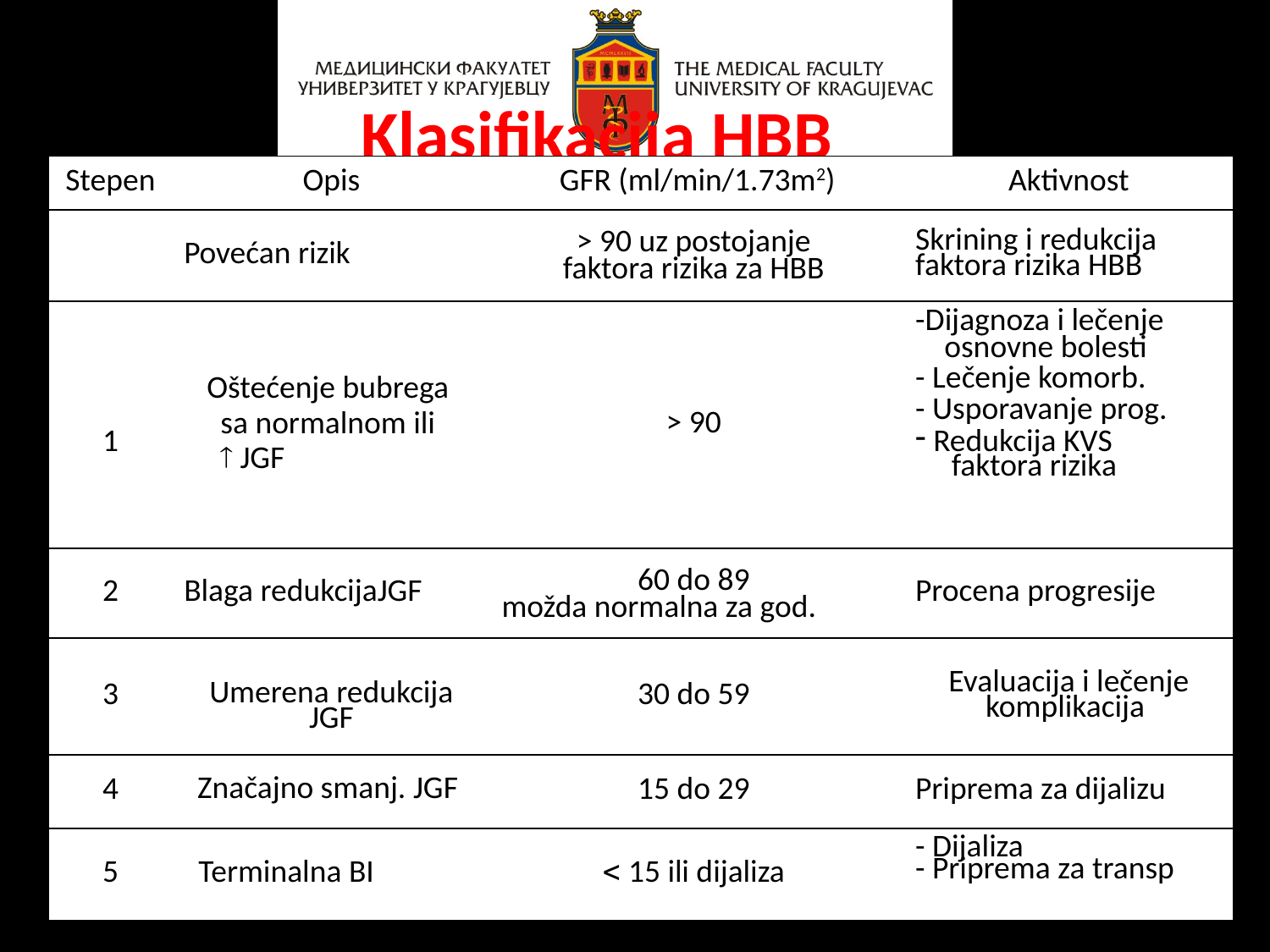

Klasifikacija HBB

| Stepen | Opis | GFR (ml/min/1.73m2) | Aktivnost |
| --- | --- | --- | --- |
|  | Povećan rizik | > 90 uz postojanje faktora rizika za HBB | Skrining i redukcija faktora rizika HBB |
| 1 | Oštećenje bubrega sa normalnom ili ↑ JGF | > 90 | -Dijagnoza i lečenje osnovne bolesti - Lečenje komorb. - Usporavanje prog. Redukcija KVS faktora rizika |
| 2 | Blaga redukcijaJGF | 60 do 89 možda normalna za god. | Procena progresije |
| 3 | Umerena redukcija JGF | 30 do 59 | Evaluacija i lečenje komplikacija |
| 4 | Značajno smanj. JGF | 15 do 29 | Priprema za dijalizu |
| 5 | Terminalna BI | < 15 ili dijaliza | - Dijaliza - Priprema za transp |